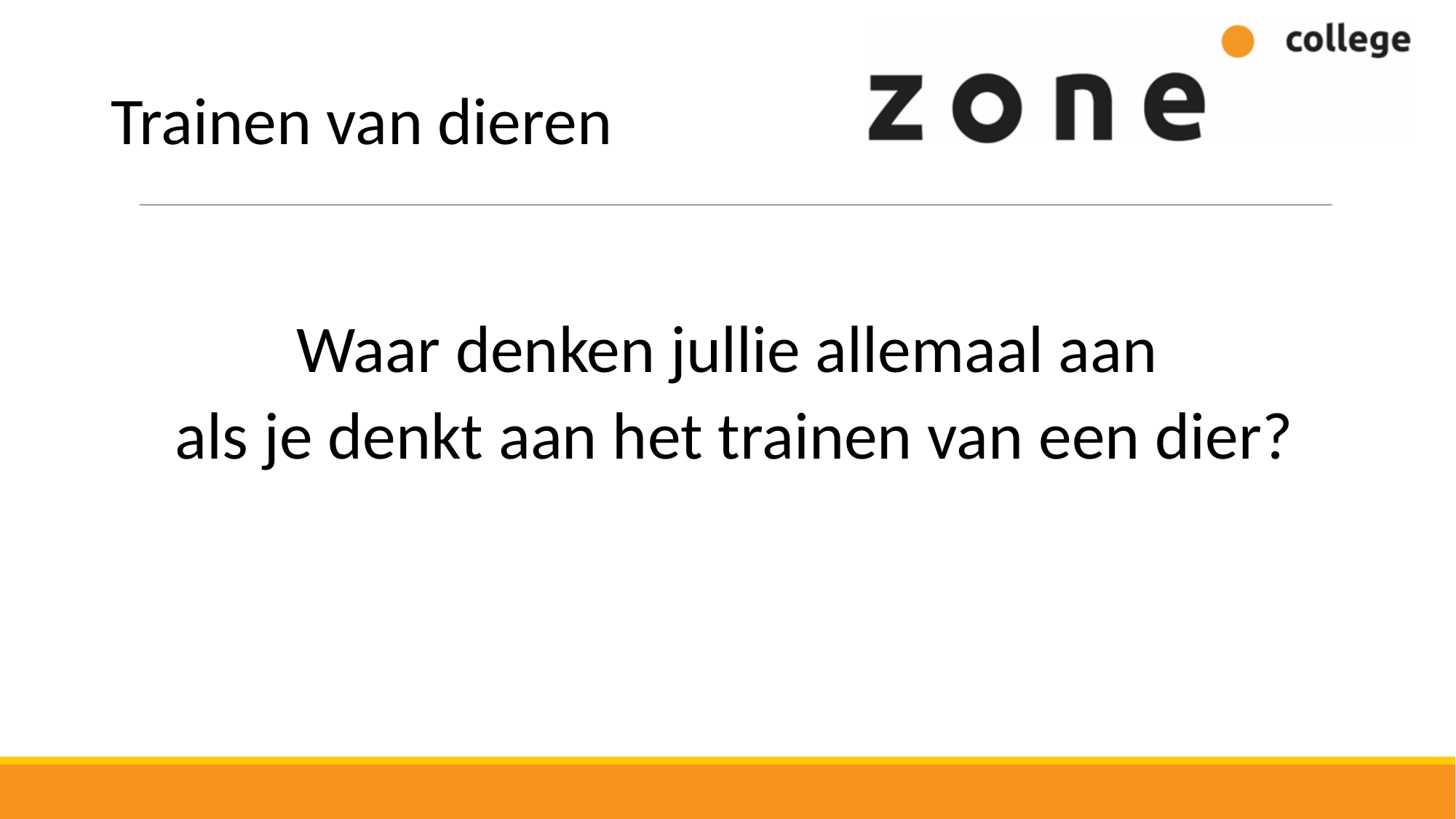

# Trainen van dieren
Waar denken jullie allemaal aan
 als je denkt aan het trainen van een dier?